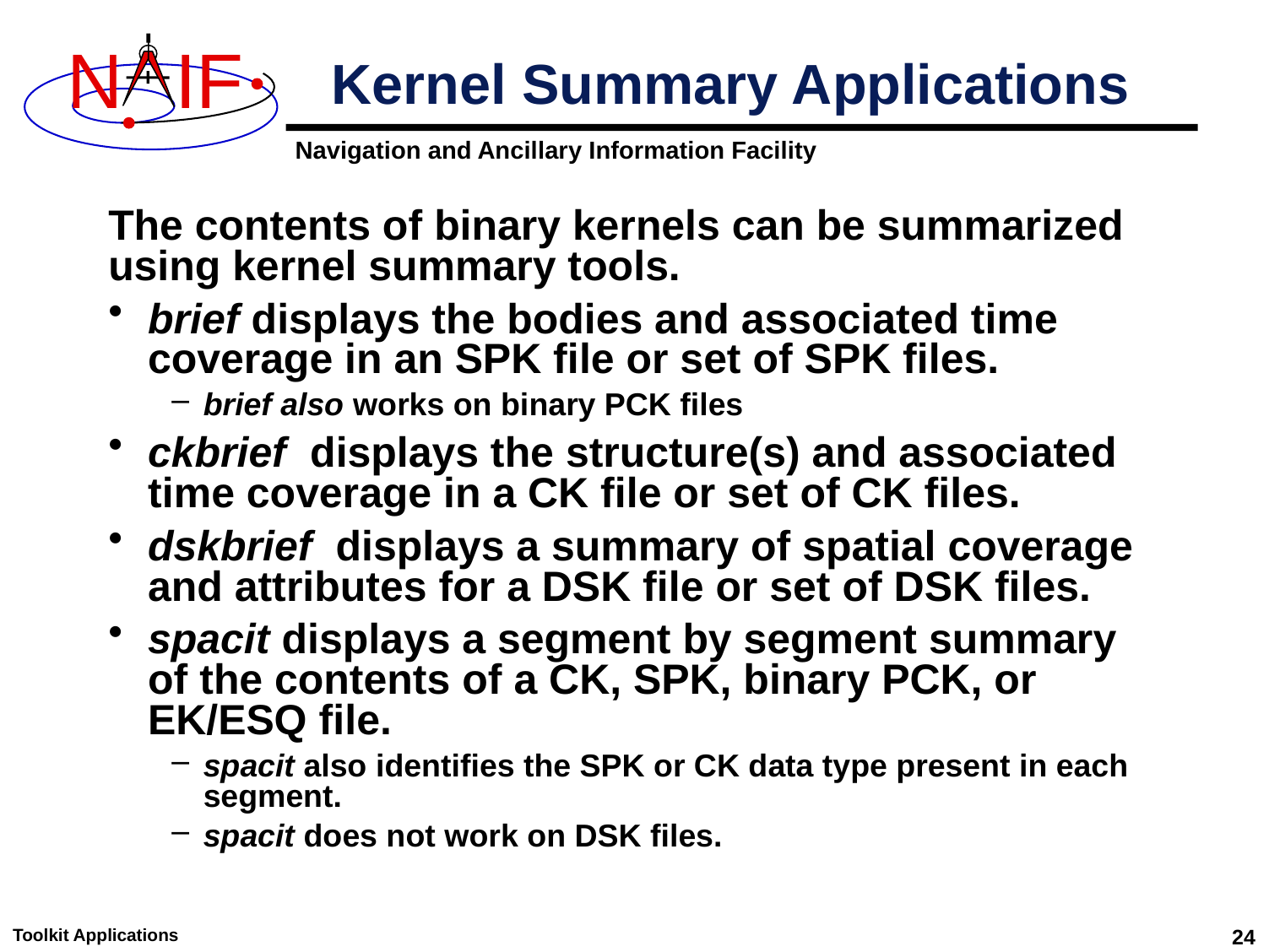

# Kernel Summary Applications
The contents of binary kernels can be summarized using kernel summary tools.
brief displays the bodies and associated time coverage in an SPK file or set of SPK files.
brief also works on binary PCK files
ckbrief  displays the structure(s) and associated time coverage in a CK file or set of CK files.
dskbrief  displays a summary of spatial coverage and attributes for a DSK file or set of DSK files.
spacit displays a segment by segment summary of the contents of a CK, SPK, binary PCK, or EK/ESQ file.
spacit also identifies the SPK or CK data type present in each segment.
spacit does not work on DSK files.
Toolkit Applications
24